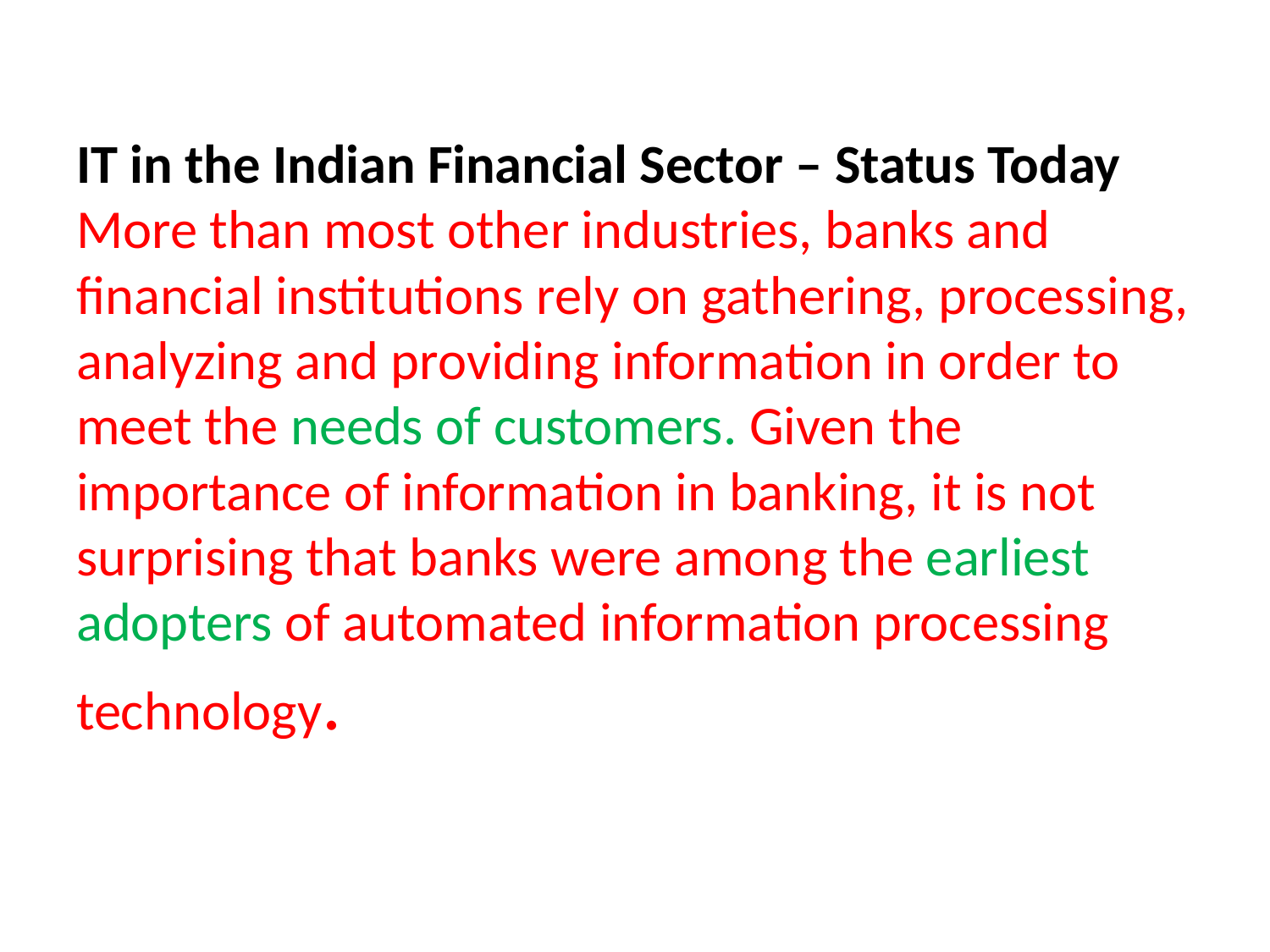

# IT in the Indian Financial Sector – Status Today More than most other industries, banks and financial institutions rely on gathering, processing, analyzing and providing information in order to meet the needs of customers. Given the importance of information in banking, it is not surprising that banks were among the earliest adopters of automated information processing technology.